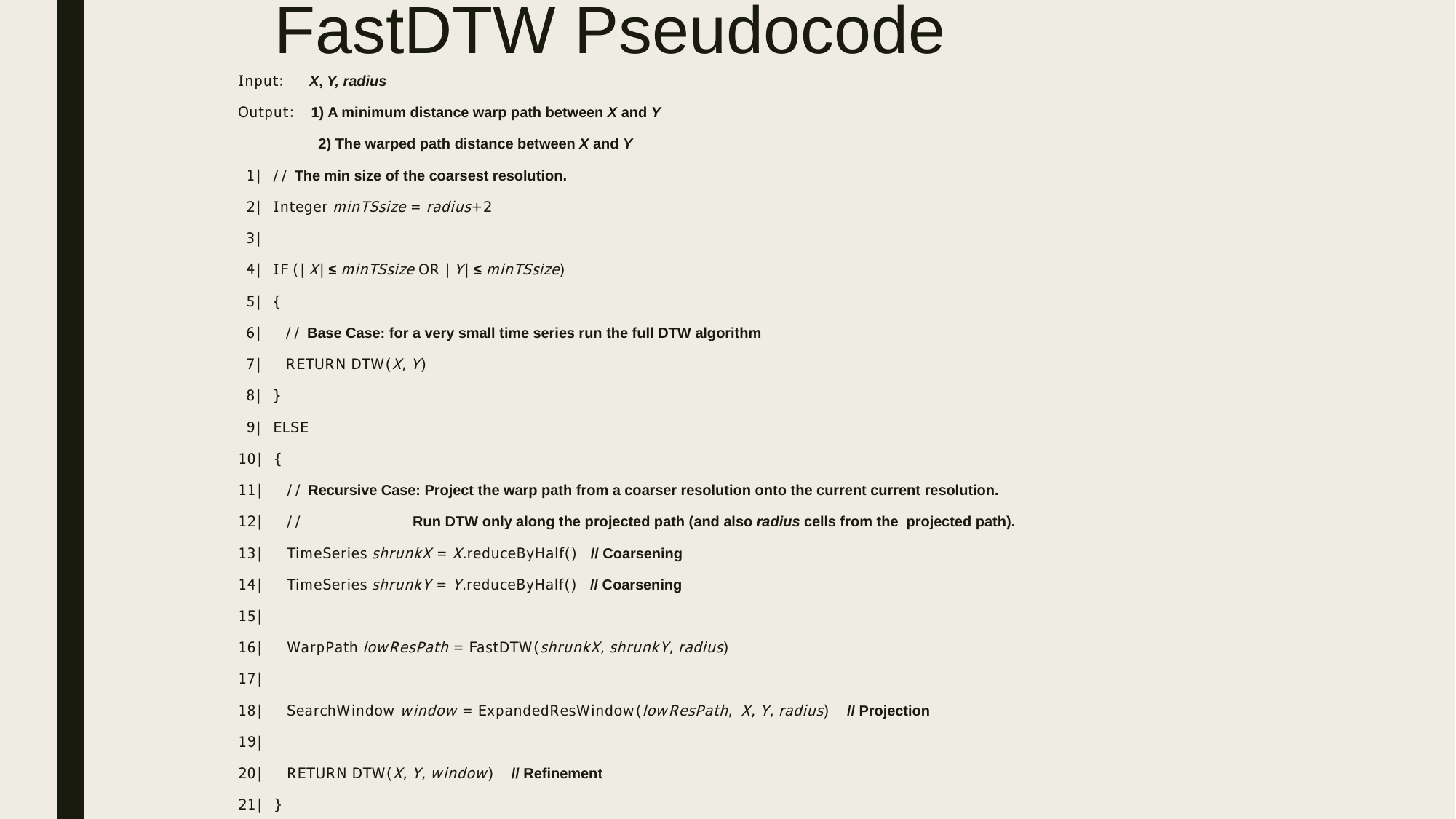

# FastDTW Pseudocode
Input:      X, Y, radius
Output:    1) A minimum distance warp path between X and Y
                    2) The warped path distance between X and Y
  1|  // The min size of the coarsest resolution.
  2|  Integer minTSsize = radius+2
  3|
  4|  IF (|X|≤ minTSsize OR |Y|≤ minTSsize)
  5|  {
  6|     // Base Case: for a very small time series run the full DTW algorithm
  7|     RETURN DTW(X, Y)
  8|  }
  9|  ELSE
10|  {
11|     // Recursive Case: Project the warp path from a coarser resolution onto the current current resolution.
12|     //                          Run DTW only along the projected path (and also radius cells from the  projected path).
13|     TimeSeries shrunkX = X.reduceByHalf()   // Coarsening
14|     TimeSeries shrunkY = Y.reduceByHalf()   // Coarsening
15|
16|     WarpPath lowResPath = FastDTW(shrunkX, shrunkY, radius)
17|
18|     SearchWindow window = ExpandedResWindow(lowResPath,  X, Y, radius)    // Projection
19|
20|     RETURN DTW(X, Y, window)    // Refinement
21|  }